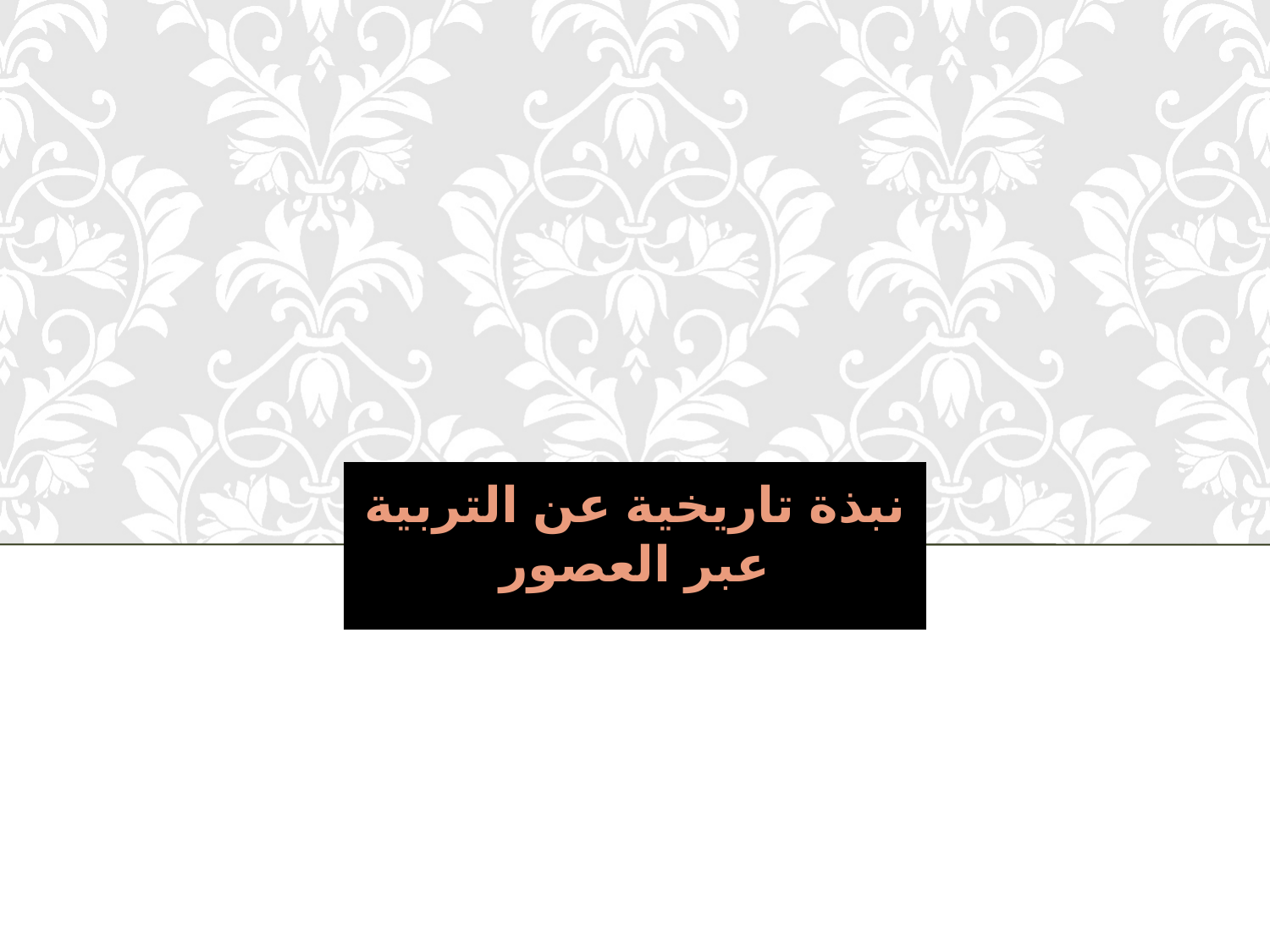

# نبذة تاريخية عن التربية عبر العصور